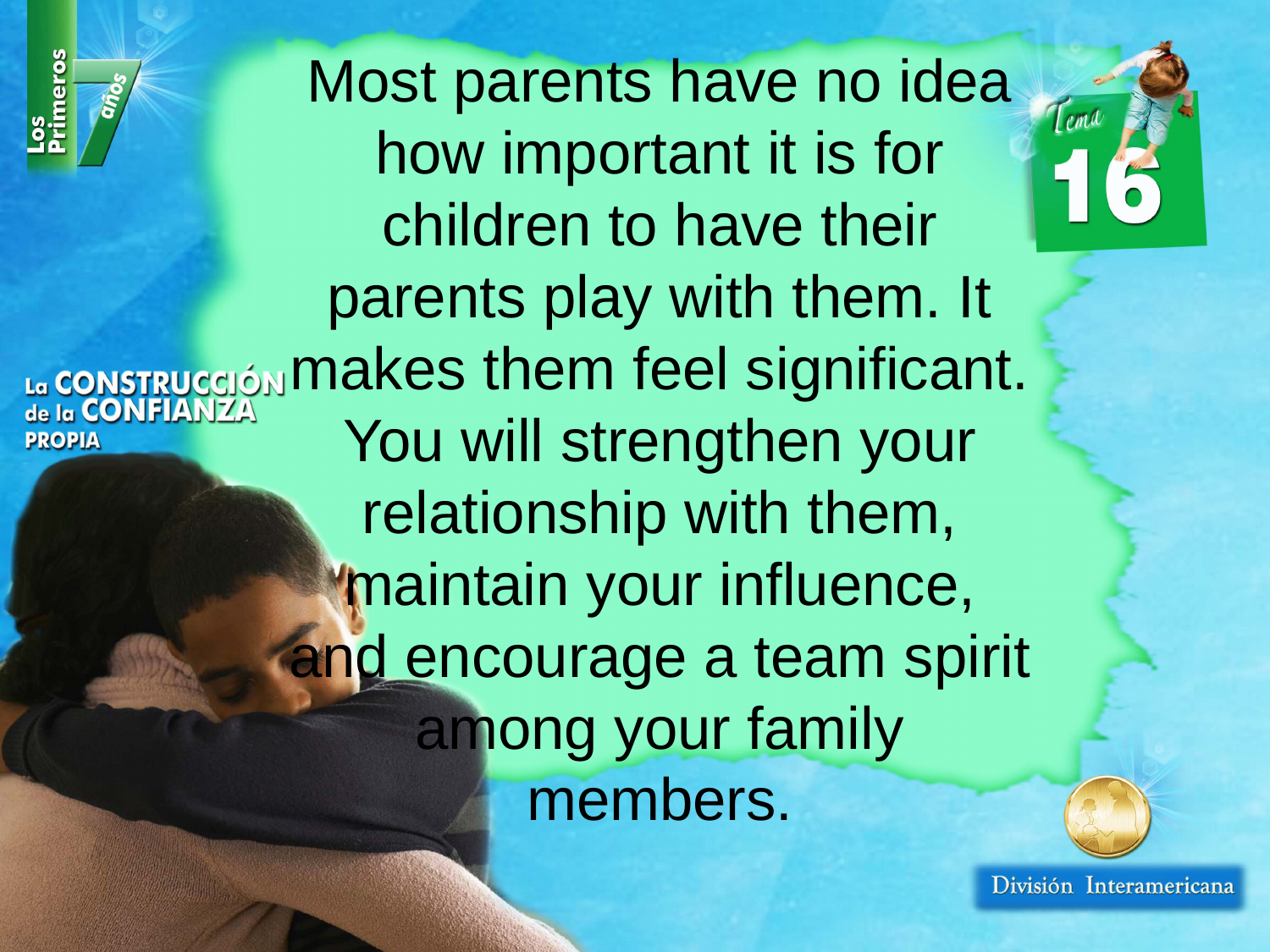

Most parents have no idea how important it is for children to have their parents play with them. It makes them feel significant. You will strengthen your relationship with them, maintain your influence, and encourage a team spirit among your family members.